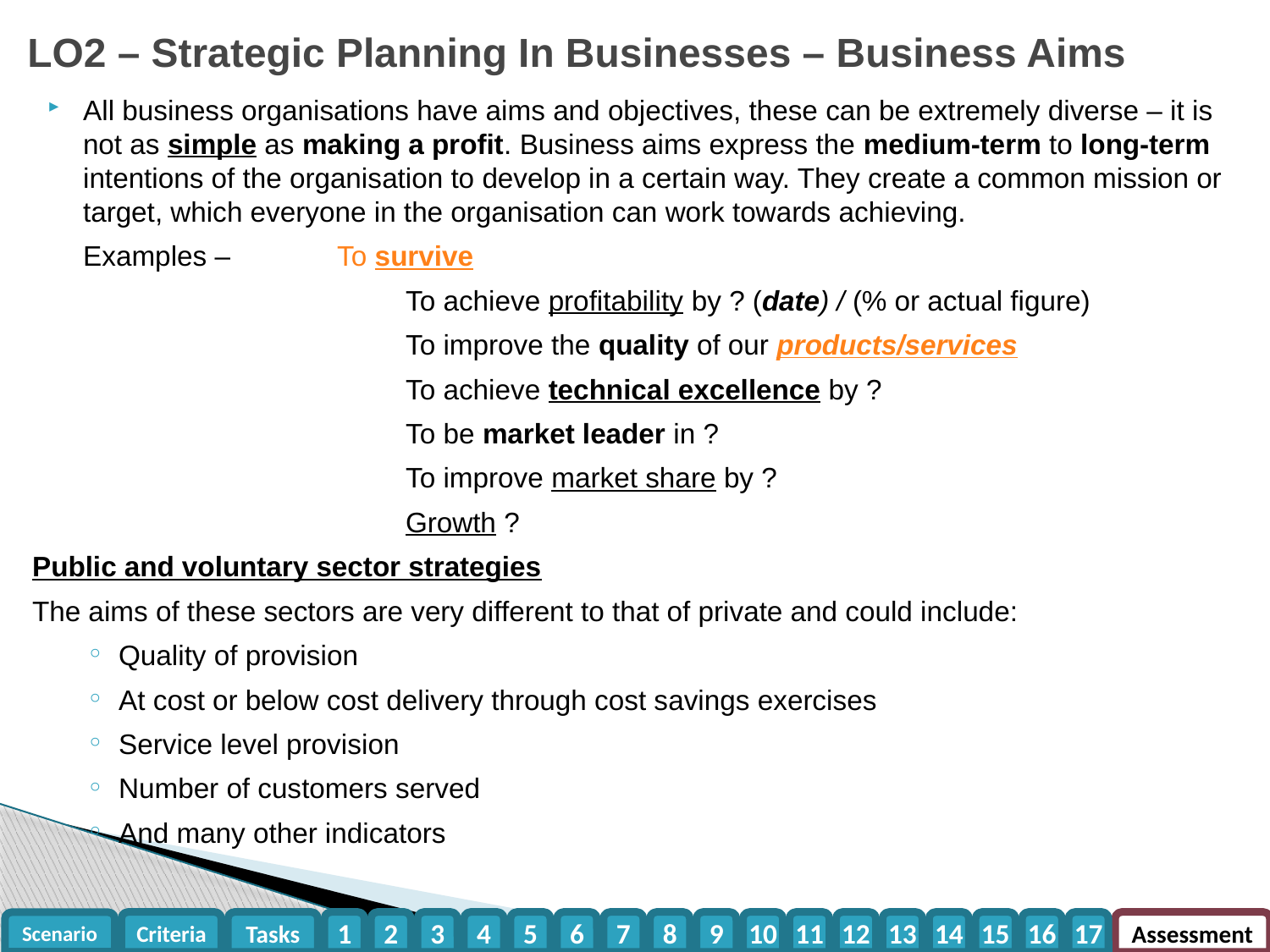

LO2 – Strategic Planning In Businesses – Business Aims
All business organisations have aims and objectives, these can be extremely diverse – it is not as simple as making a profit. Business aims express the medium-term to long-term intentions of the organisation to develop in a certain way. They create a common mission or target, which everyone in the organisation can work towards achieving.
	Examples – 	To survive
			To achieve profitability by ? (date) / (% or actual figure)
			To improve the quality of our products/services
			To achieve technical excellence by ?
			To be market leader in ?
			To improve market share by ?
			Growth ?
Public and voluntary sector strategies
The aims of these sectors are very different to that of private and could include:
Quality of provision
At cost or below cost delivery through cost savings exercises
Service level provision
Number of customers served
And many other indicators